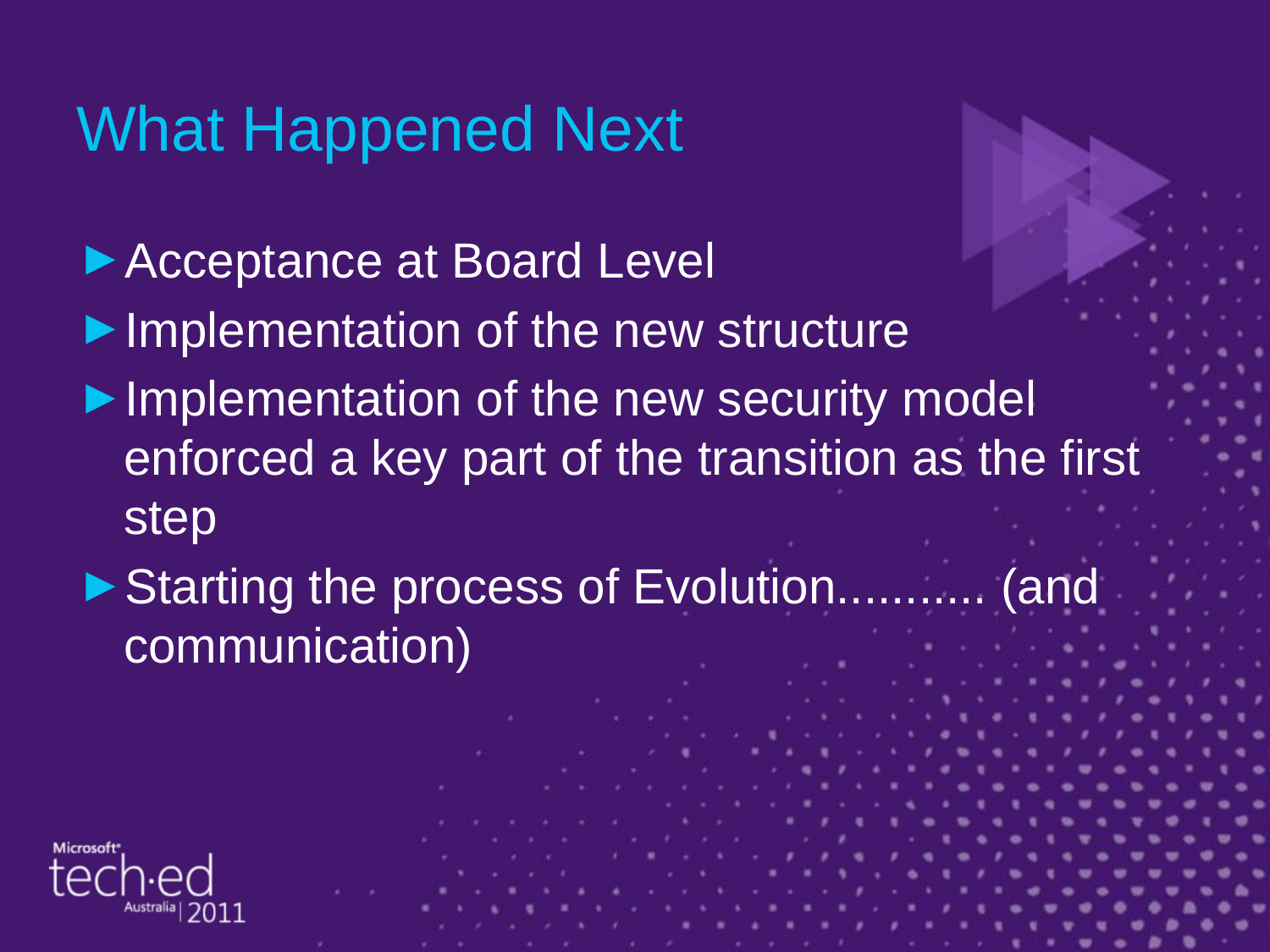

# What Happened Next
Acceptance at Board Level
Implementation of the new structure
Implementation of the new security model enforced a key part of the transition as the first step
Starting the process of Evolution........... (and communication)